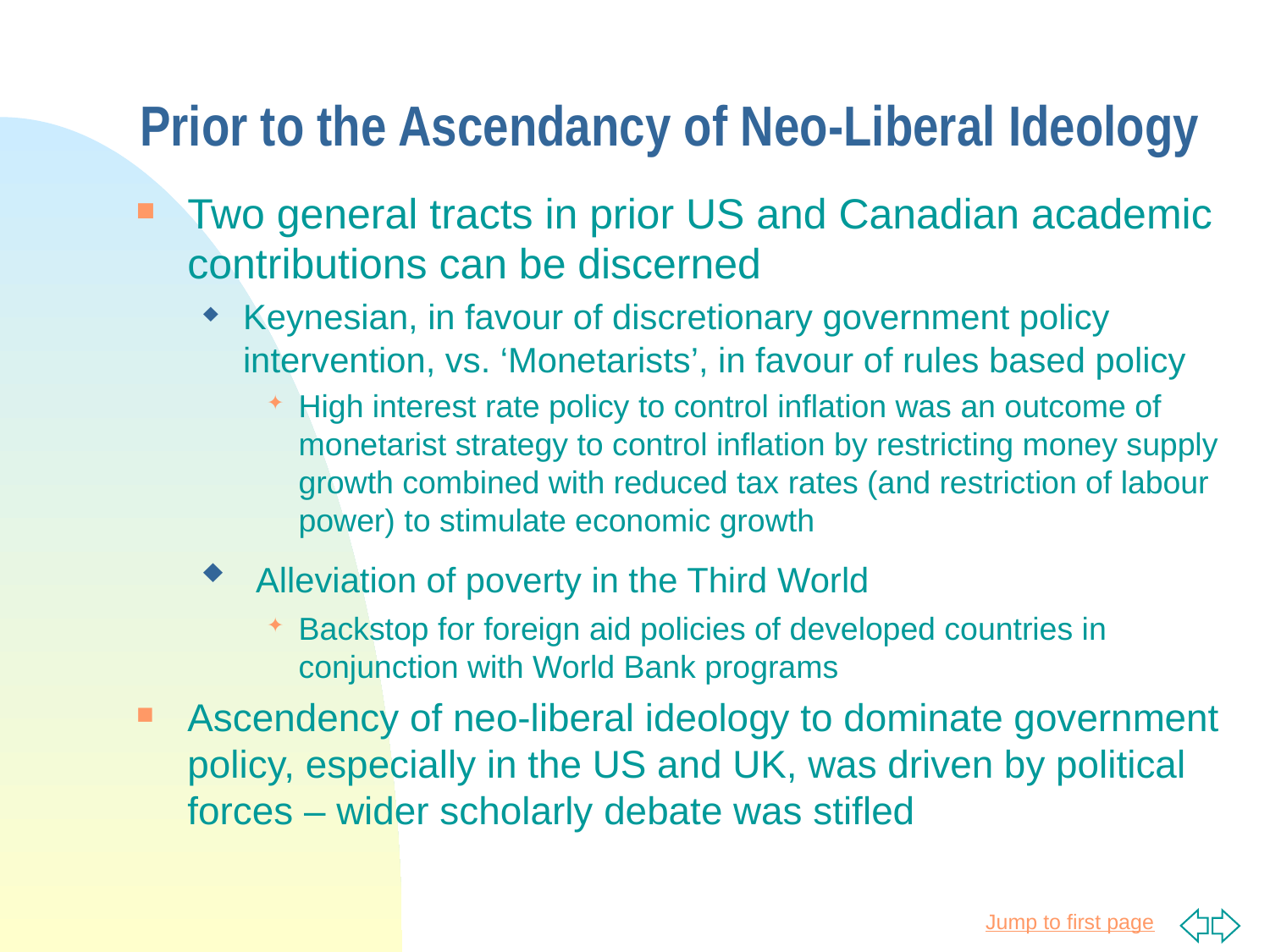

# Prior to the Ascendancy of Neo-Liberal Ideology
Two general tracts in prior US and Canadian academic contributions can be discerned
Keynesian, in favour of discretionary government policy intervention, vs. ‘Monetarists’, in favour of rules based policy
High interest rate policy to control inflation was an outcome of monetarist strategy to control inflation by restricting money supply growth combined with reduced tax rates (and restriction of labour power) to stimulate economic growth
 Alleviation of poverty in the Third World
Backstop for foreign aid policies of developed countries in conjunction with World Bank programs
Ascendency of neo-liberal ideology to dominate government policy, especially in the US and UK, was driven by political forces – wider scholarly debate was stifled